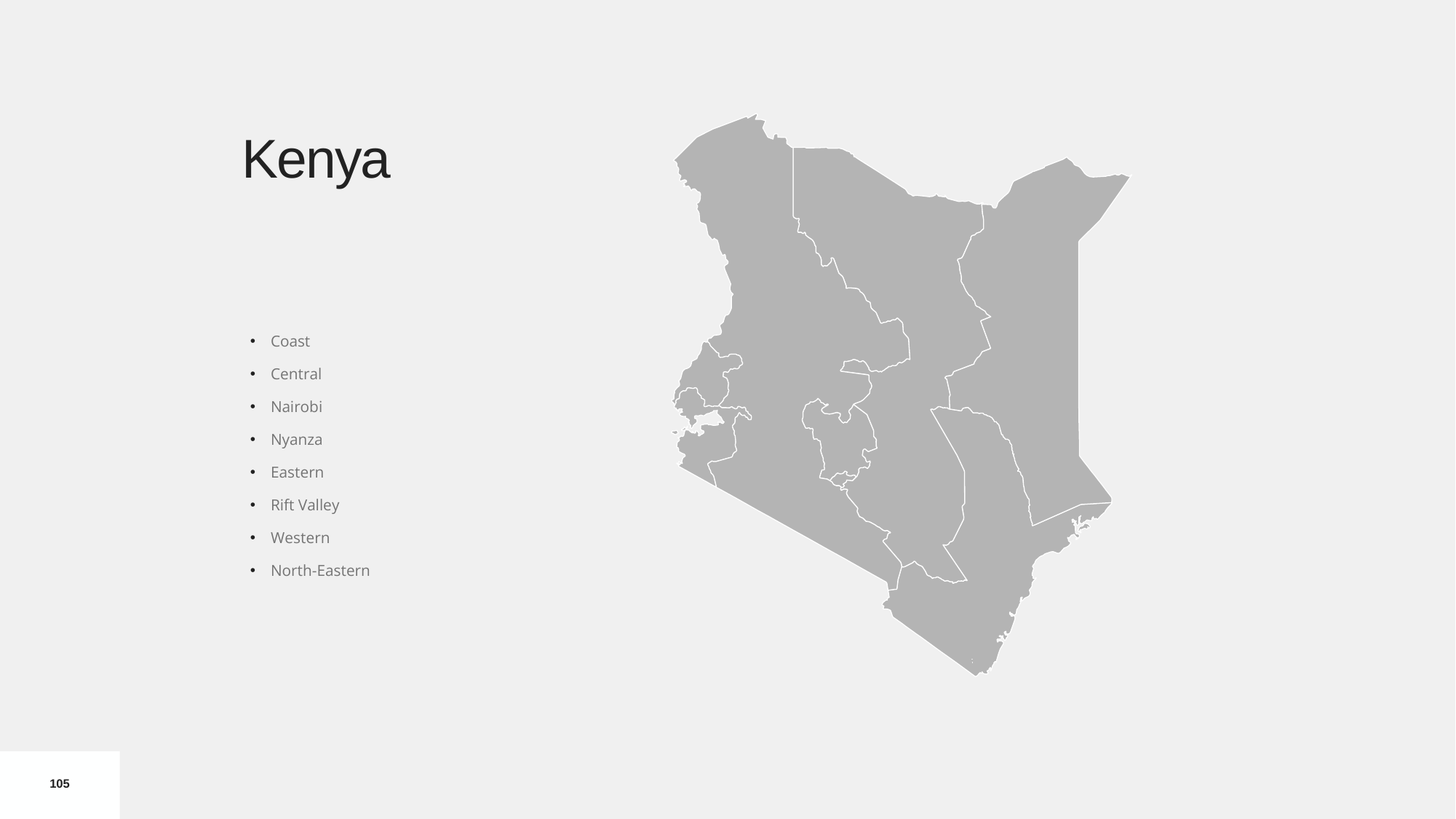

# Kenya

Coast
Central
Nairobi
Nyanza
Eastern
Rift Valley
Western
North-Eastern